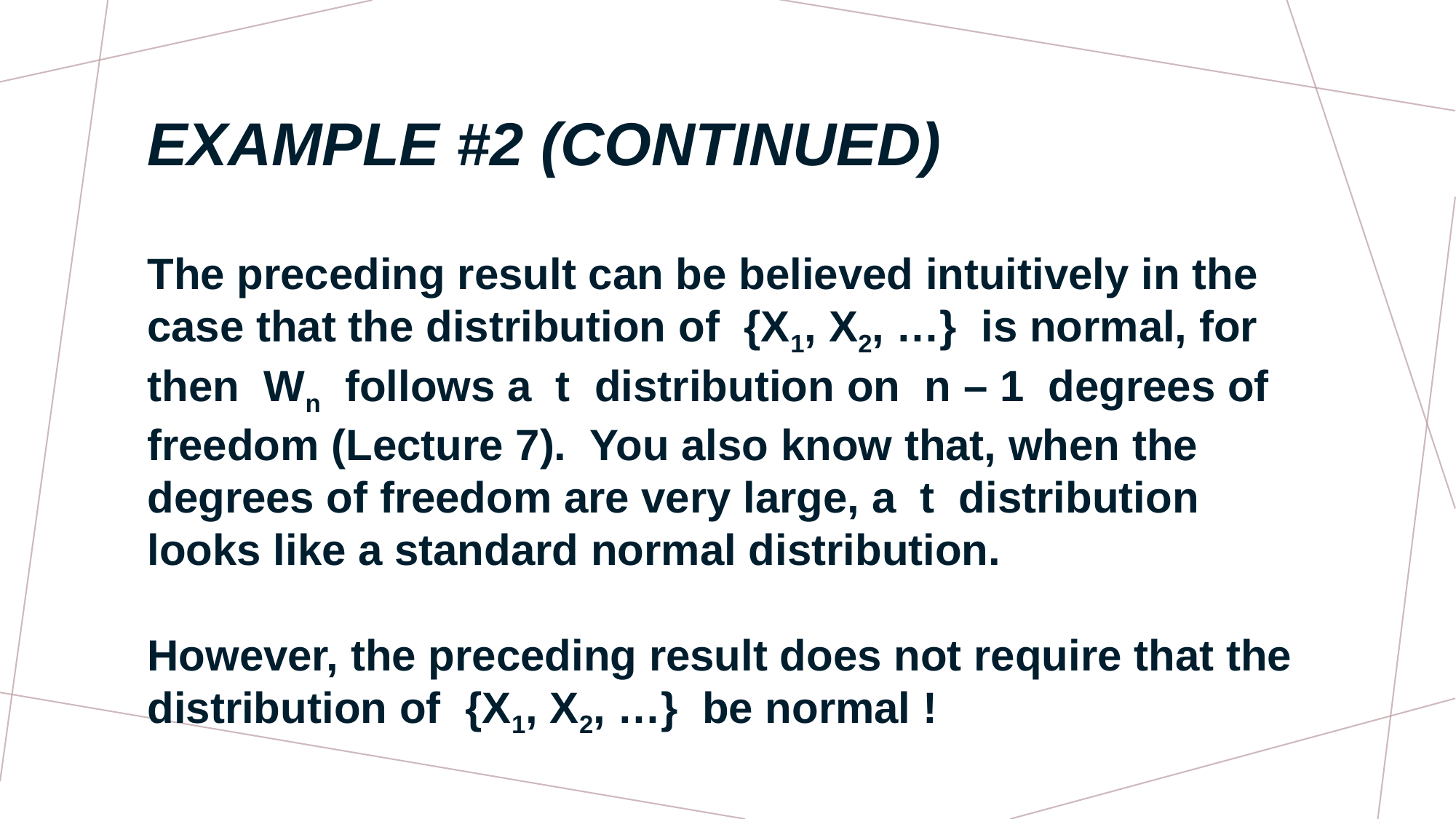

# EXAMPLE #2 (CONTINUED)
The preceding result can be believed intuitively in the case that the distribution of  {X1, X2, …}  is normal, for then  Wn  follows a  t  distribution on  n – 1  degrees of freedom (Lecture 7).  You also know that, when the degrees of freedom are very large, a  t  distribution looks like a standard normal distribution.

However, the preceding result does not require that the distribution of  {X1, X2, …}  be normal !